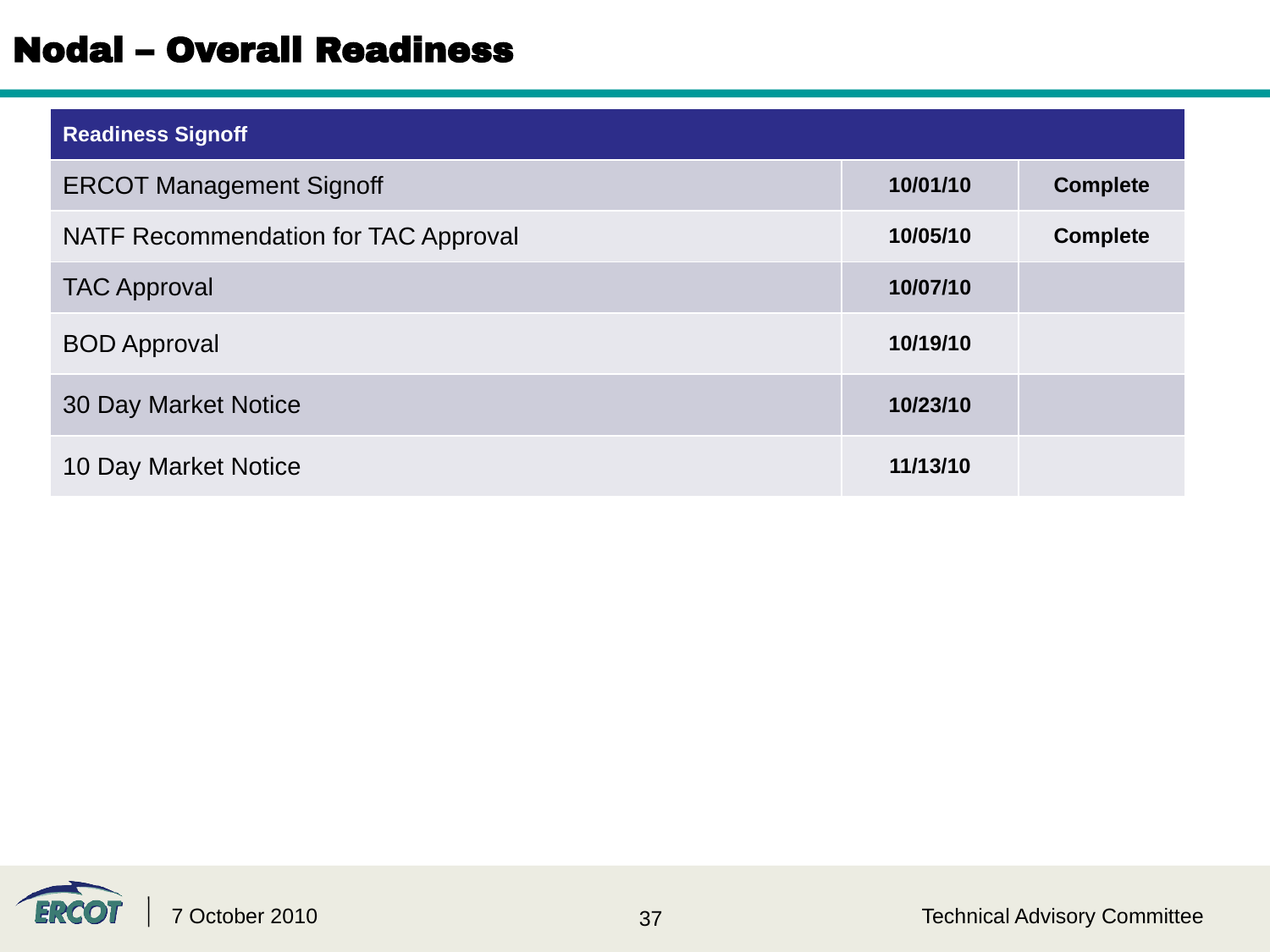

# Nodal – Overall Readiness
| Readiness Signoff |  |  |
| --- | --- | --- |
| ERCOT Management Signoff | 10/01/10 | Complete |
| NATF Recommendation for TAC Approval | 10/05/10 | Complete |
| TAC Approval | 10/07/10 |  |
| BOD Approval | 10/19/10 |  |
| 30 Day Market Notice | 10/23/10 |  |
| 10 Day Market Notice | 11/13/10 |  |
7 October 2010
Technical Advisory Committee